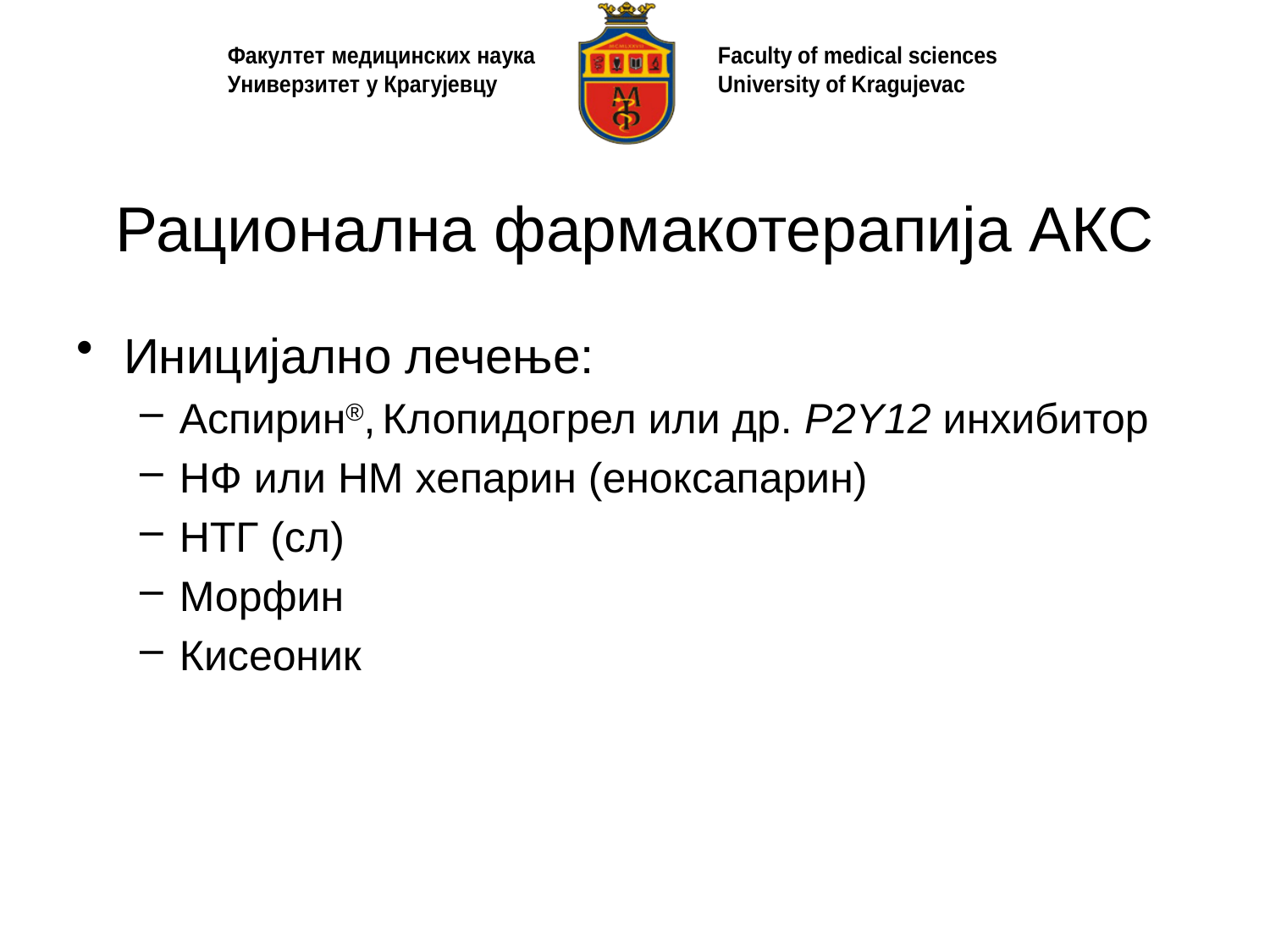

# Рационална фармакотерапија АКС
Иницијално лечење:
Аспирин®, Клопидогрел или др. P2Y12 инхибитор
НФ или НМ хепарин (еноксапарин)
НТГ (сл)
Морфин
Кисеоник